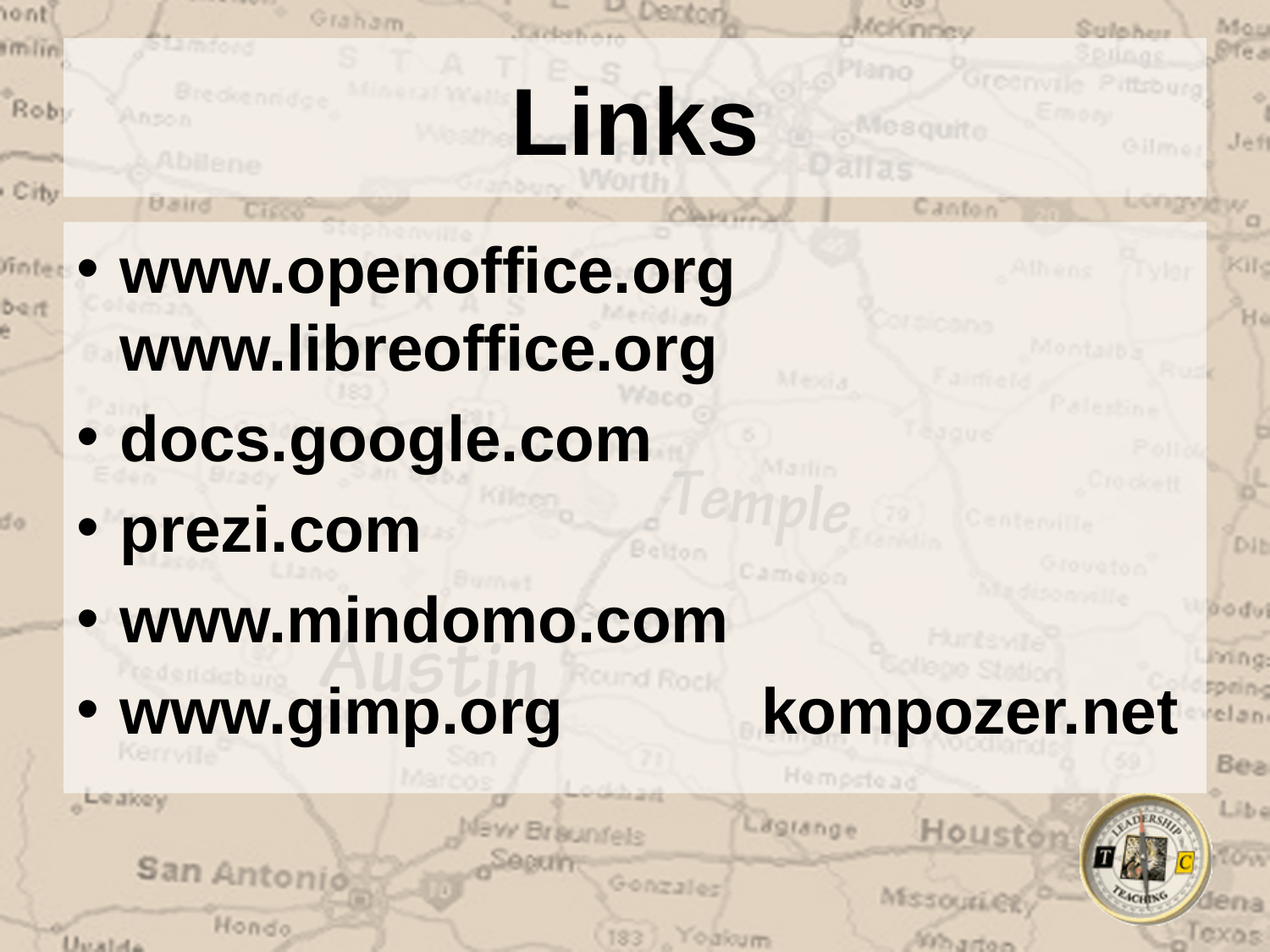

# Links
www.openoffice.org
www.libreoffice.org
docs.google.com
prezi.com
www.mindomo.com
www.gimp.org           kompozer.net